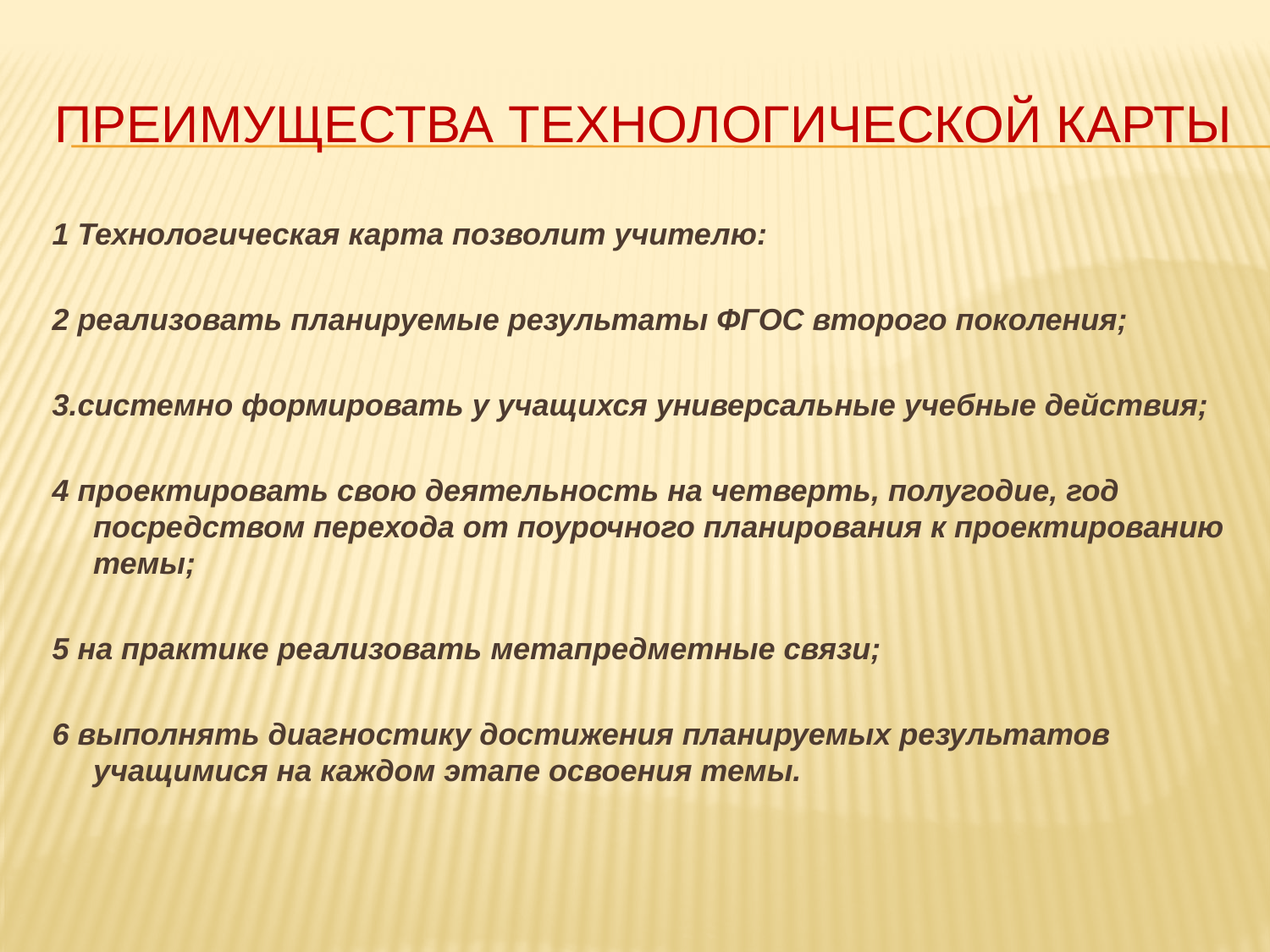

# Преимущества технологической карты
1 Технологическая карта позволит учителю:

2 реализовать планируемые результаты ФГОС второго поколения;

3.системно формировать у учащихся универсальные учебные действия;

4 проектировать свою деятельность на четверть, полугодие, год посредством перехода от поурочного планирования к проектированию темы;

5 на практике реализовать метапредметные связи;

6 выполнять диагностику достижения планируемых результатов учащимися на каждом этапе освоения темы.